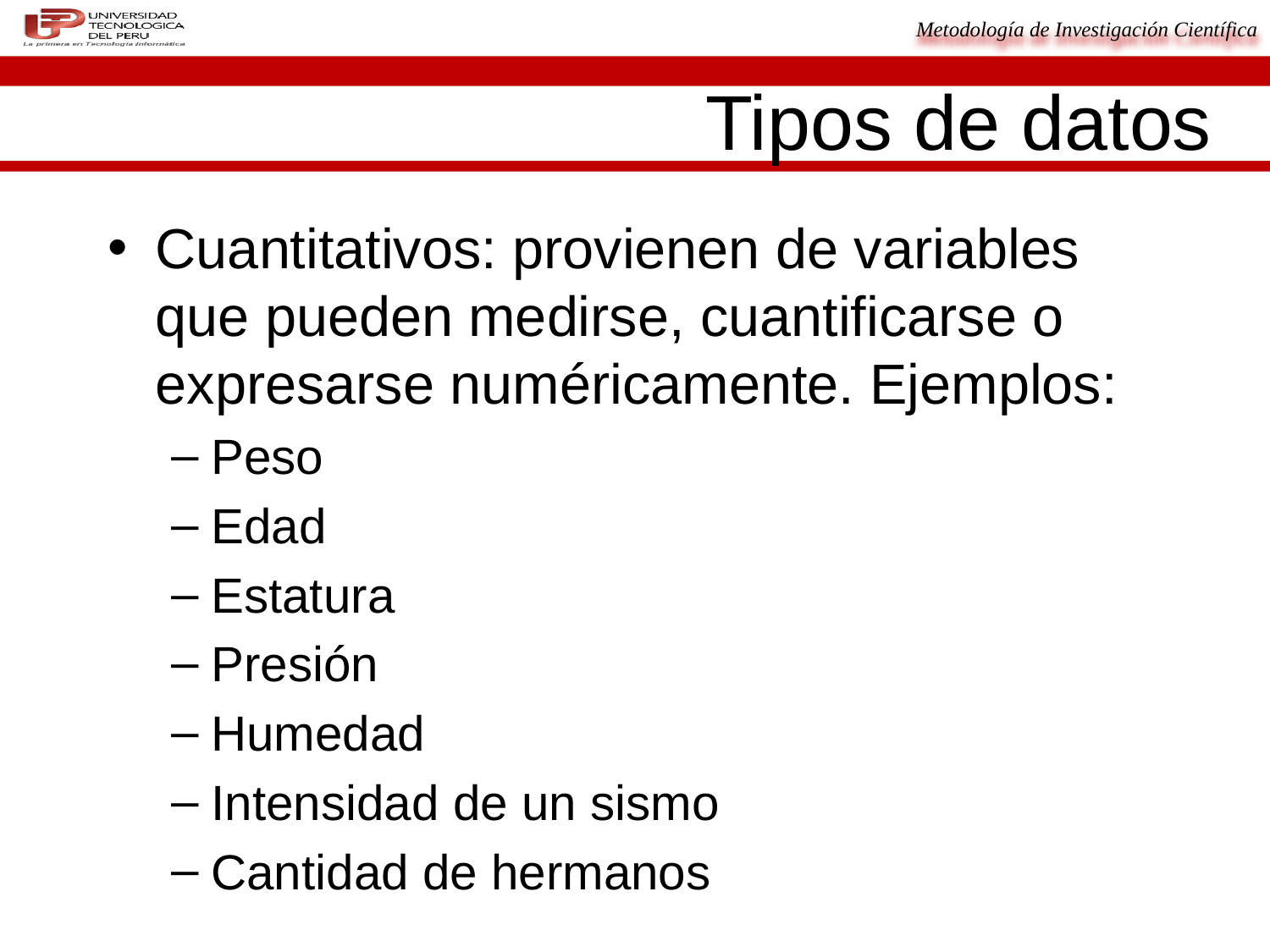

# Tipos de datos
Cuantitativos: provienen de variables que pueden medirse, cuantificarse o expresarse numéricamente. Ejemplos:
Peso
Edad
Estatura
Presión
Humedad
Intensidad de un sismo
Cantidad de hermanos